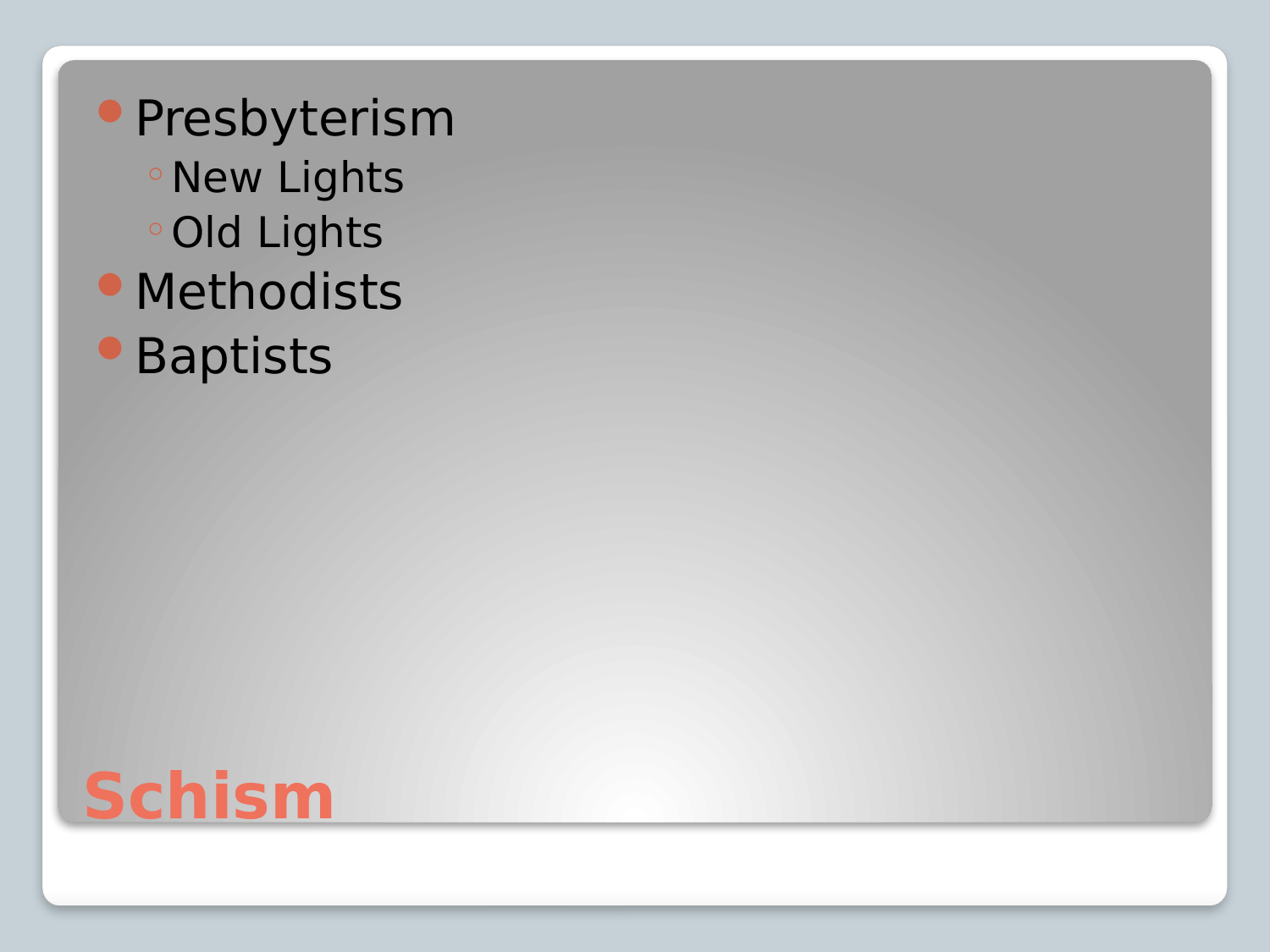

Presbyterism
New Lights
Old Lights
Methodists
Baptists
# Schism